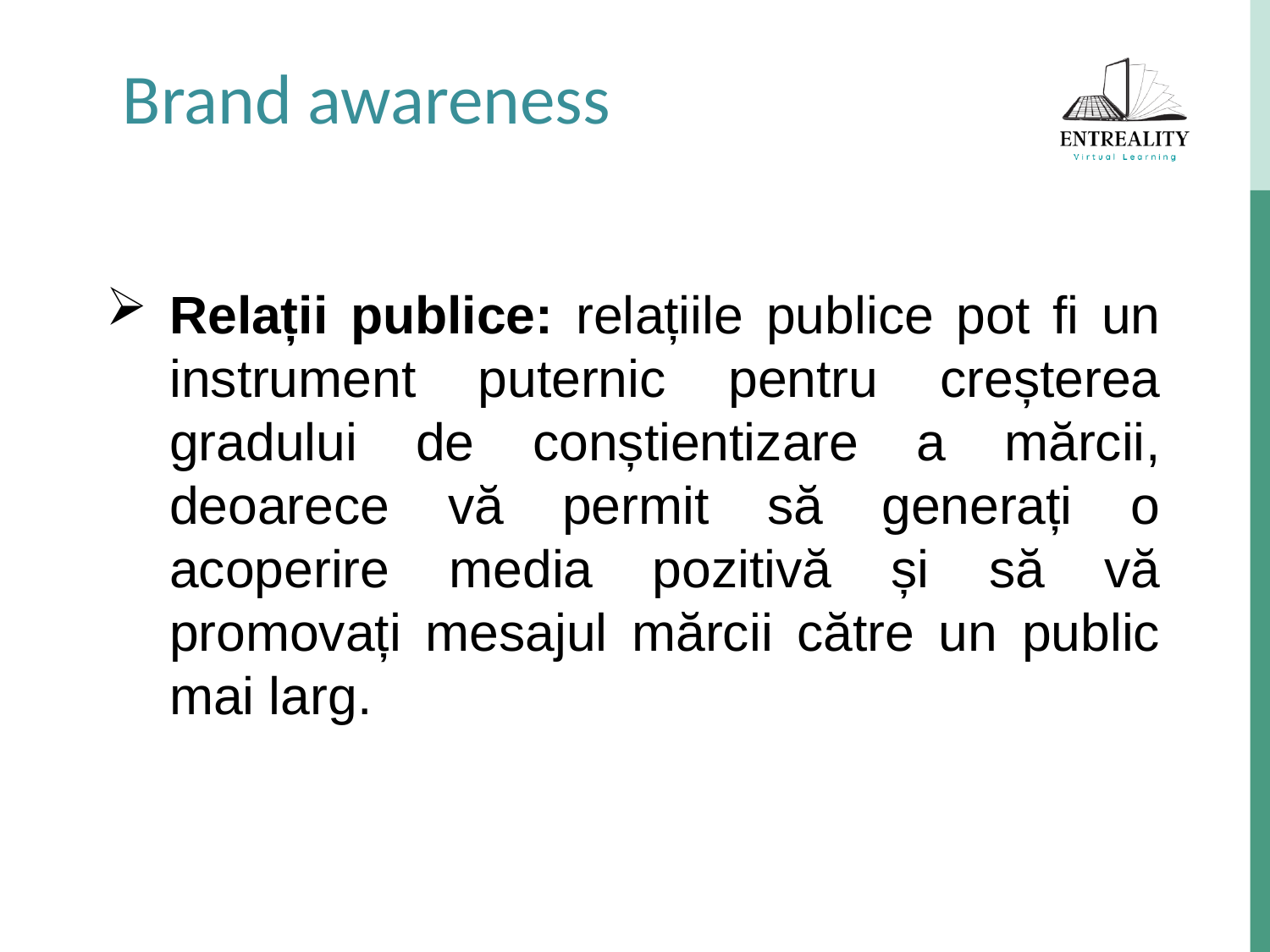

Brand awareness

Relații publice: relațiile publice pot fi un instrument puternic pentru creșterea gradului de conștientizare a mărcii, deoarece vă permit să generați o acoperire media pozitivă și să vă promovați mesajul mărcii către un public mai larg.